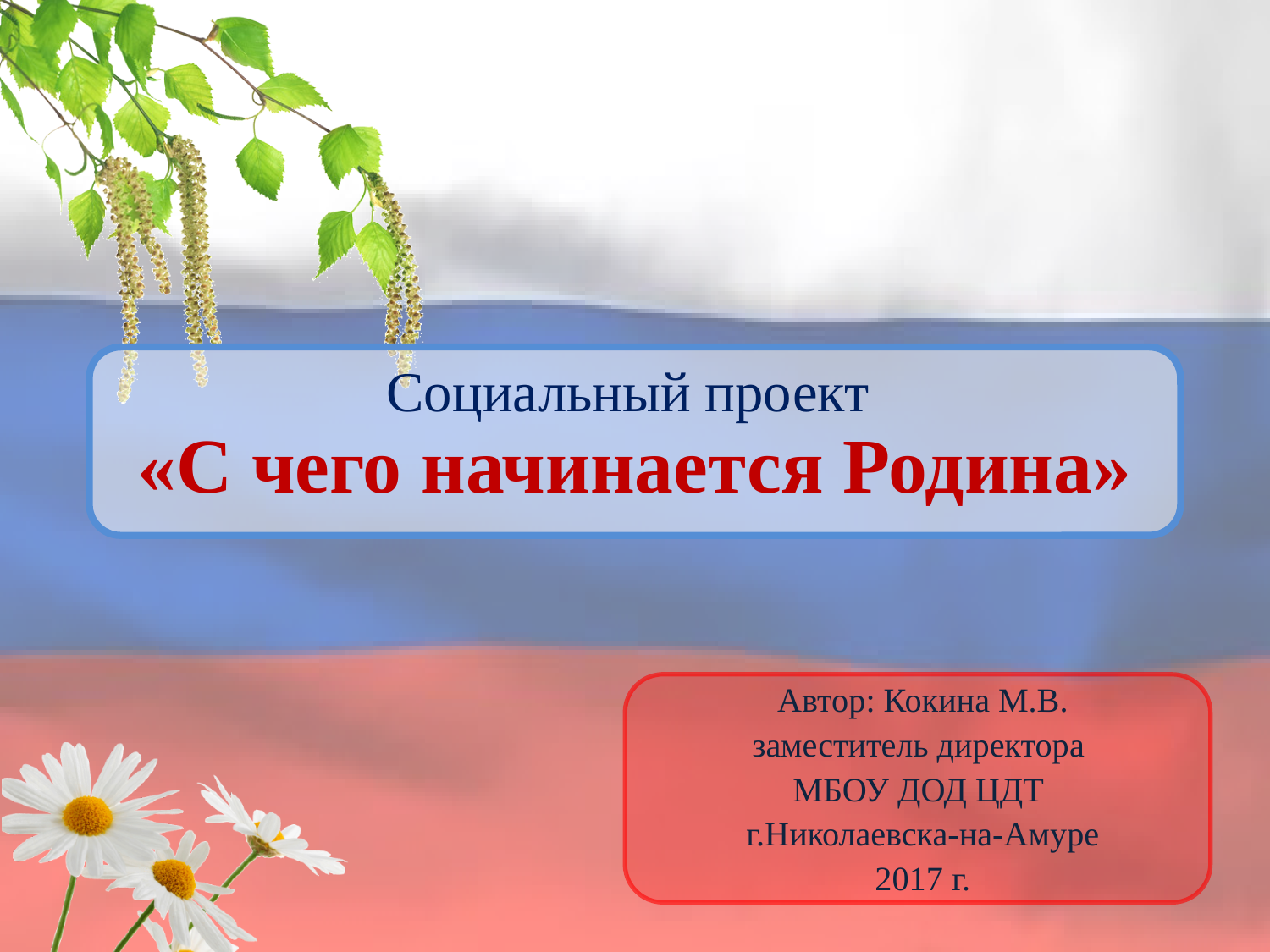

# Социальный проект «С чего начинается Родина»
Автор: Кокина М.В.
заместитель директора
МБОУ ДОД ЦДТ
г.Николаевска-на-Амуре
2017 г.